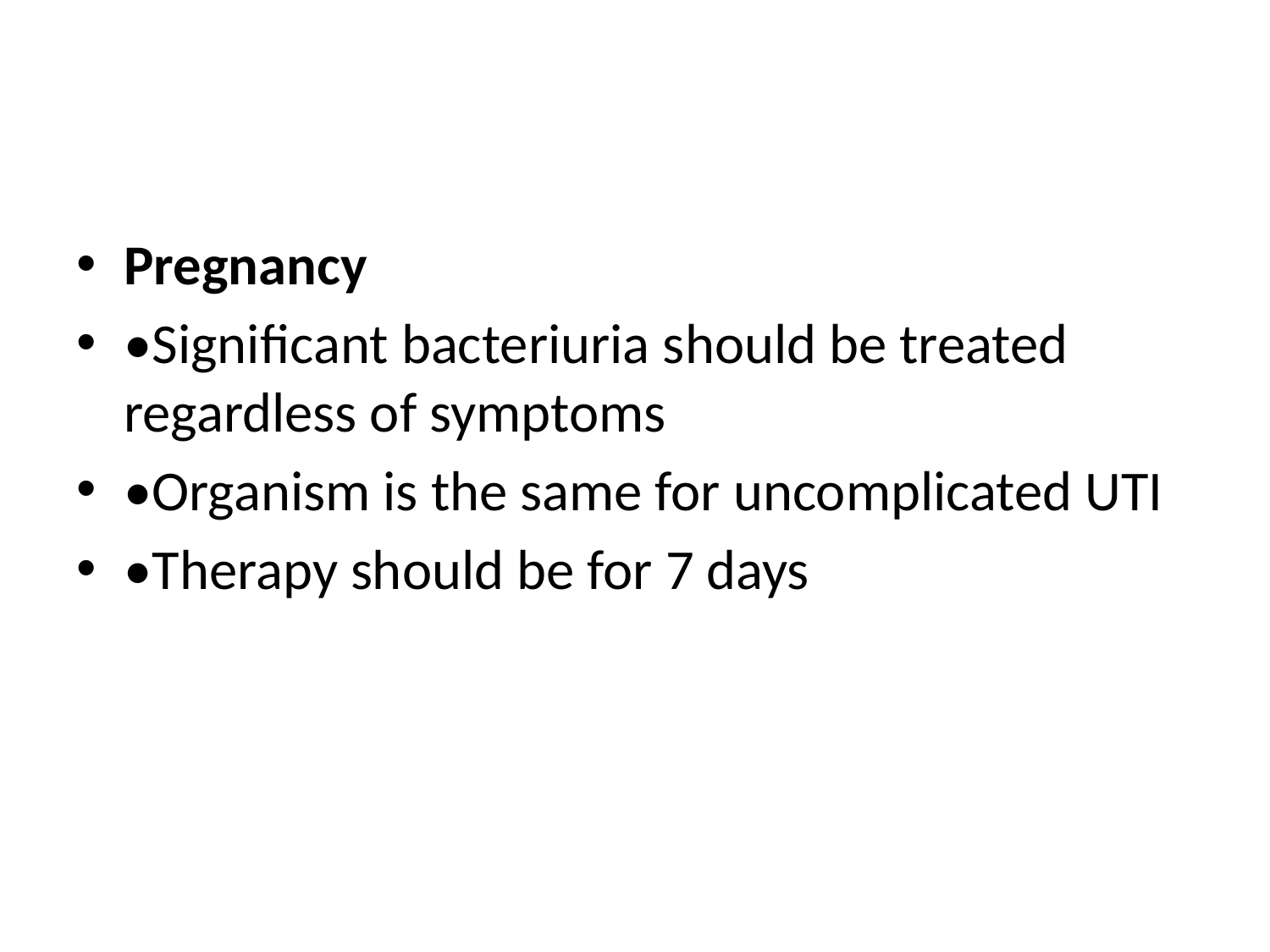

#
Pregnancy
•Significant bacteriuria should be treated regardless of symptoms
•Organism is the same for uncomplicated UTI
•Therapy should be for 7 days